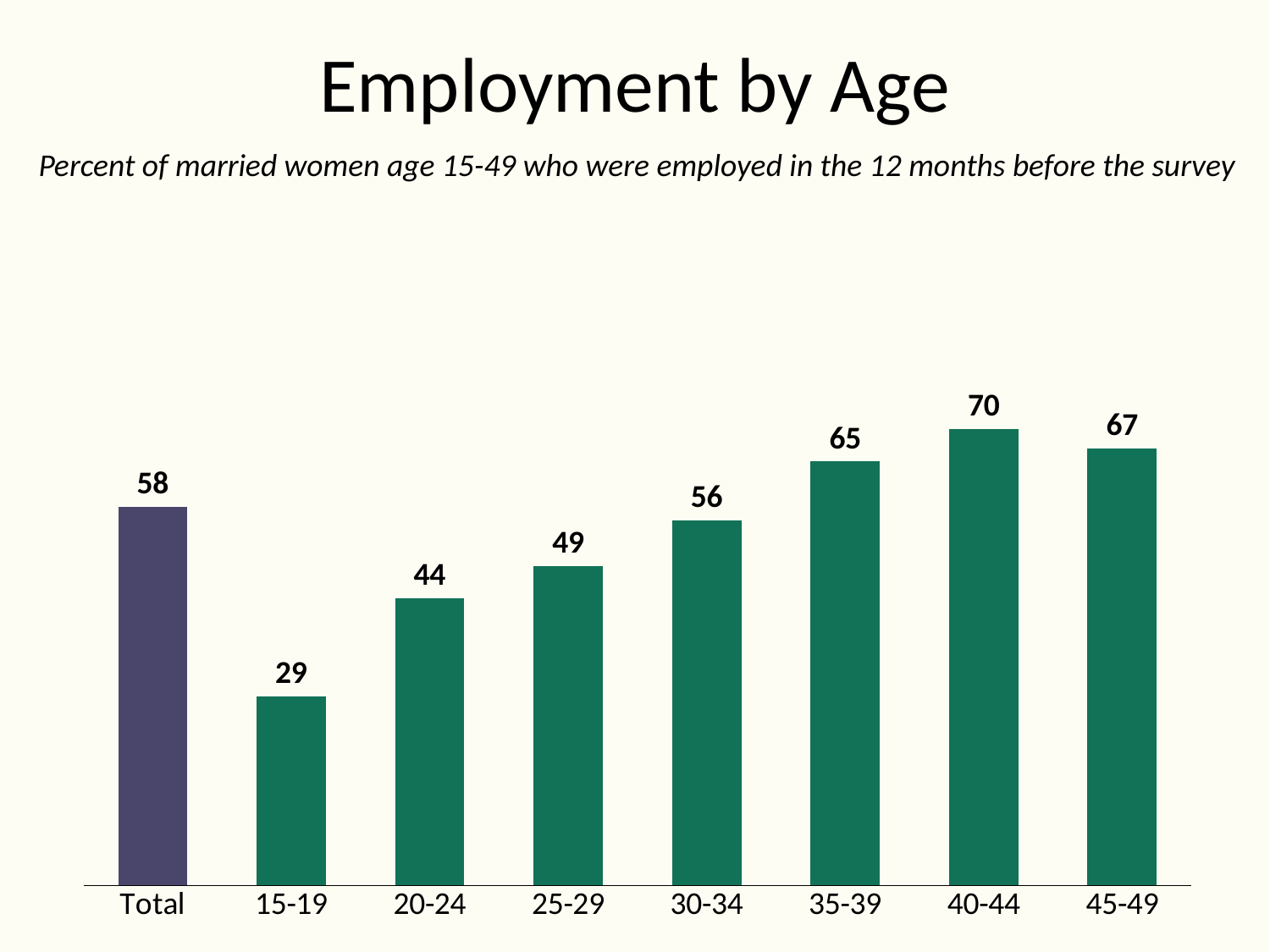

# Employment by Age
Percent of married women age 15-49 who were employed in the 12 months before the survey

### Chart

| Category | Series 1 |
|---|---|
| Total | 58.0 |
| 15-19 | 29.0 |
| 20-24 | 44.0 |
| 25-29 | 49.0 |
| 30-34 | 56.0 |
| 35-39 | 65.0 |
| 40-44 | 70.0 |
| 45-49 | 67.0 |